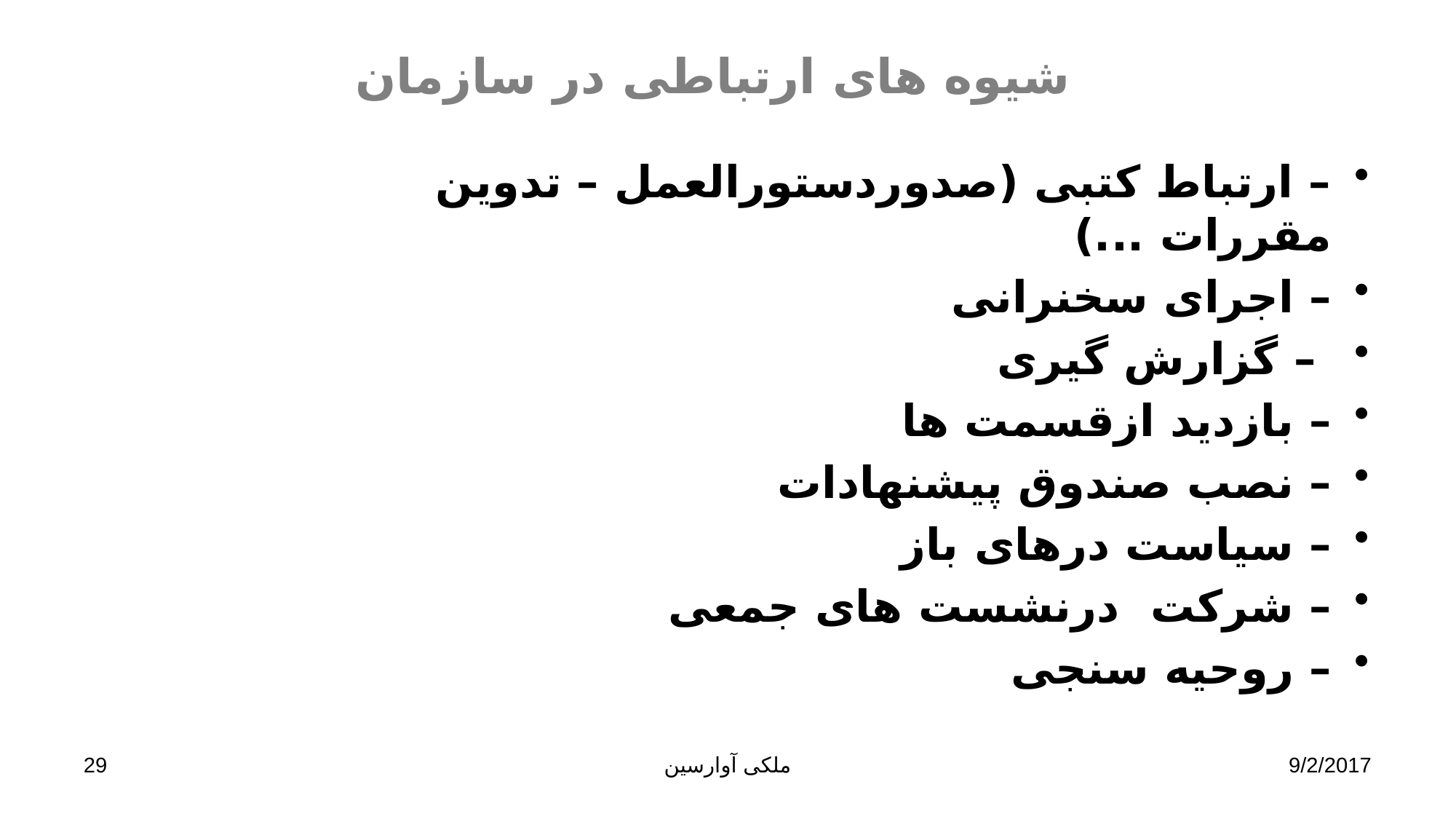

# شیوه های ارتباطی در سازمان
– ارتباط کتبی (صدوردستورالعمل – تدوین مقررات ...)
– اجرای سخنرانی
 – گزارش گیری
– بازدید ازقسمت ها
– نصب صندوق پیشنهادات
– سیاست درهای باز
– شرکت  درنشست های جمعی
– روحیه سنجی

29
ملکی آوارسین
9/2/2017